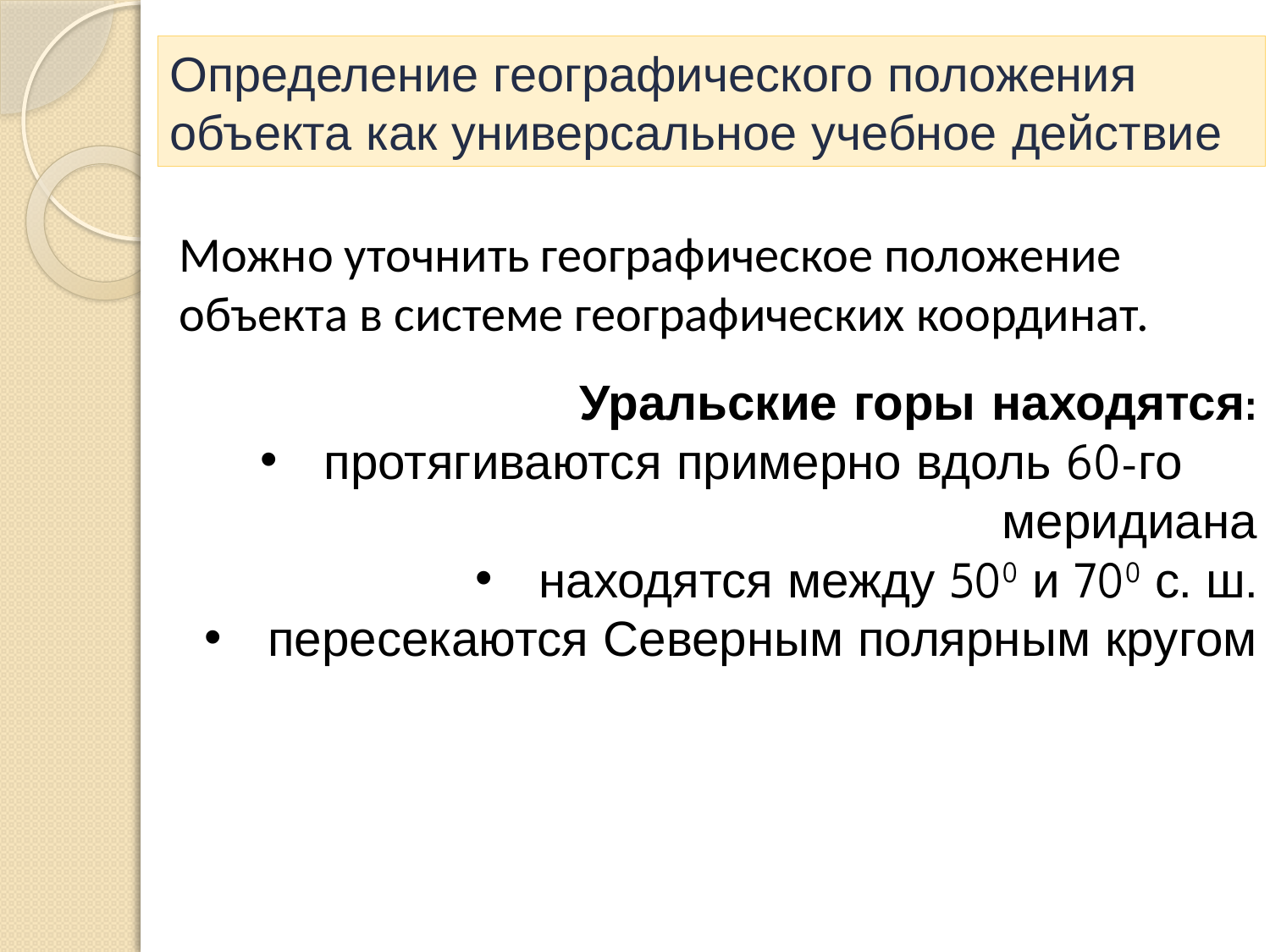

# Определение географического положения объекта как универсальное учебное действие
Можно уточнить географическое положение объекта в системе географических координат.

Уральские горы находятся:
протягиваются примерно вдоль 60-го      меридиана
находятся между 500 и 700 с. ш.
пересекаются Северным полярным кругом